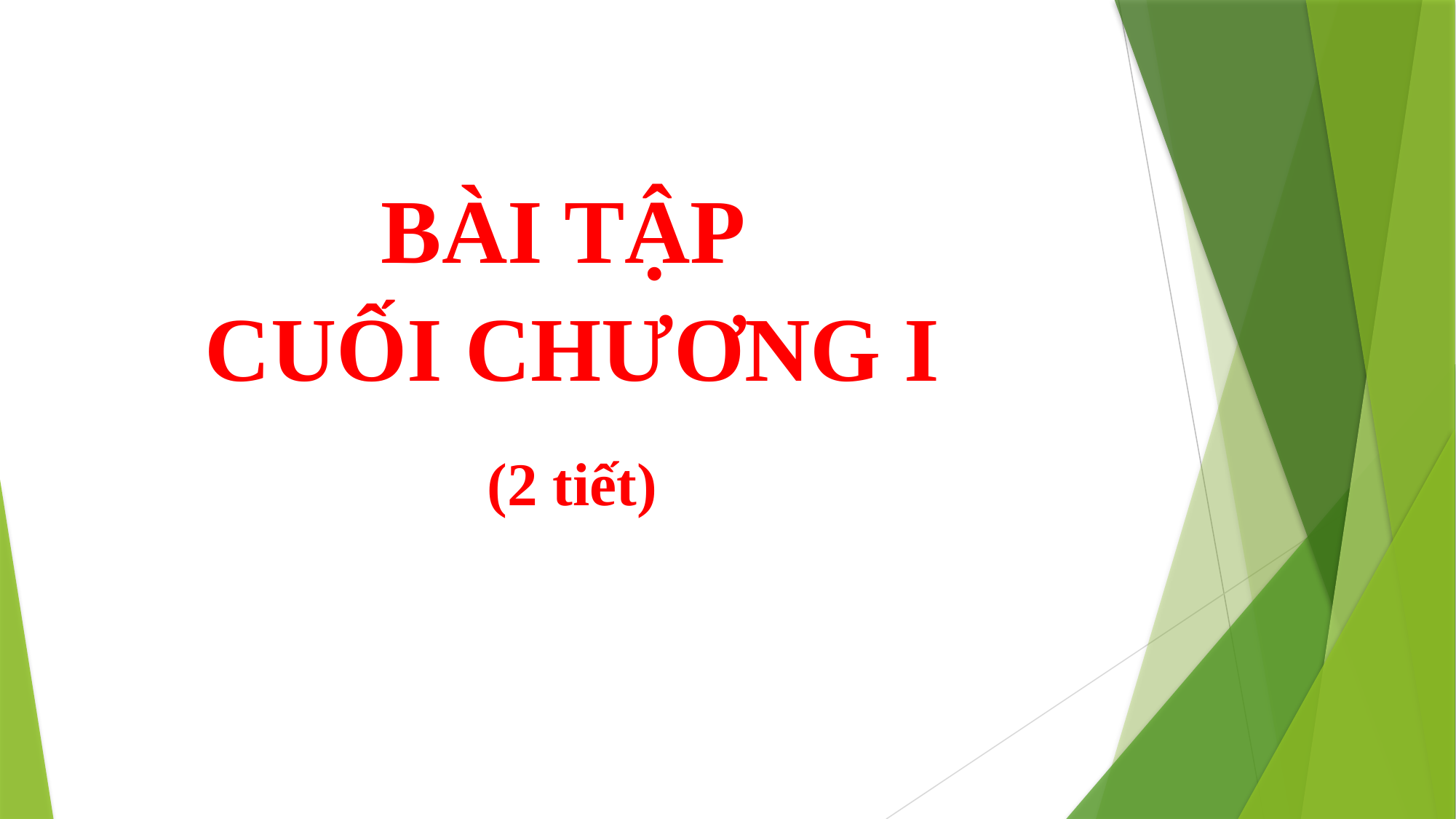

BÀI TẬP
CUỐI CHƯƠNG I
(2 tiết)